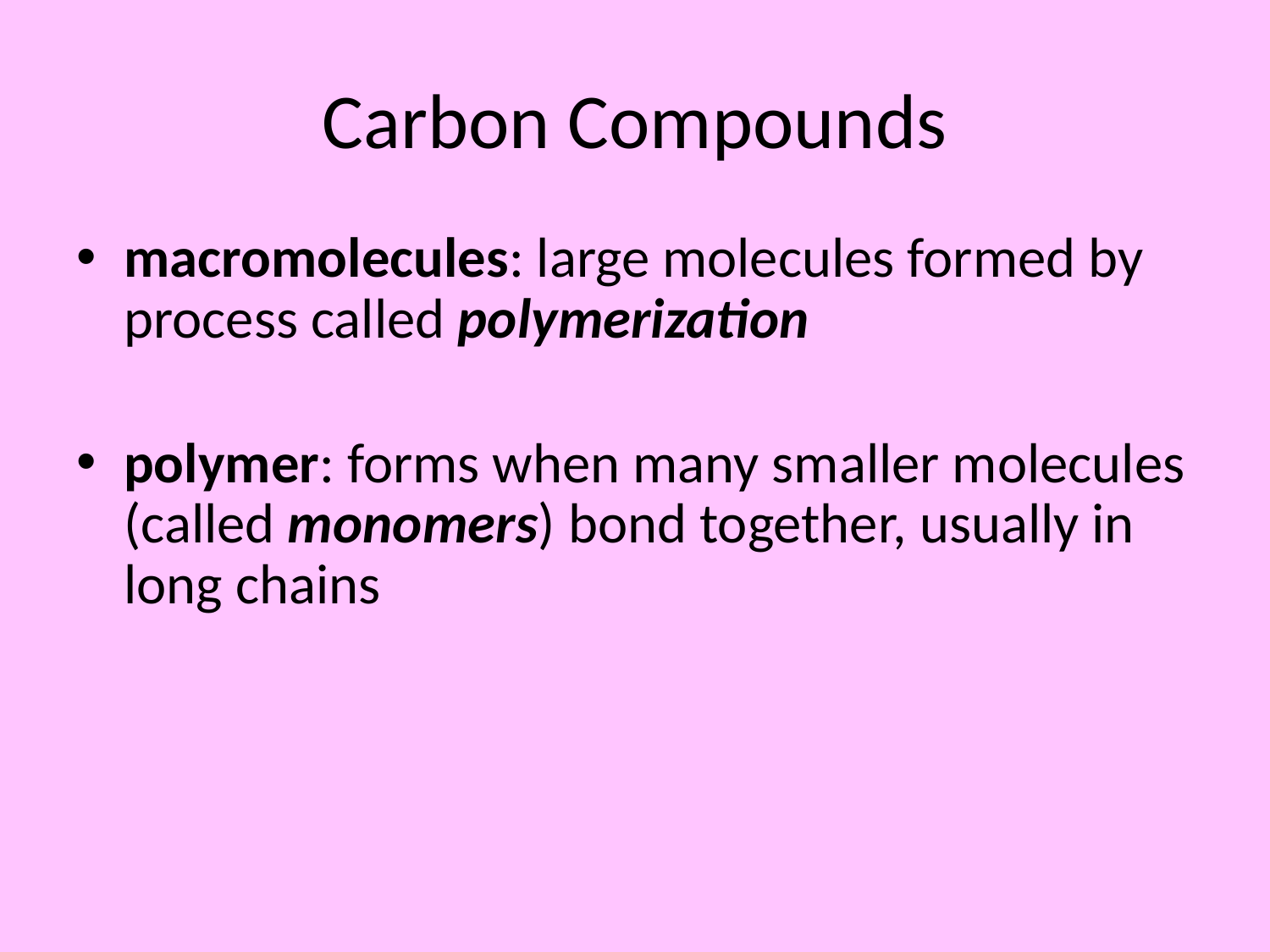

# Carbon Compounds
macromolecules: large molecules formed by process called polymerization

polymer: forms when many smaller molecules (called monomers) bond together, usually in long chains